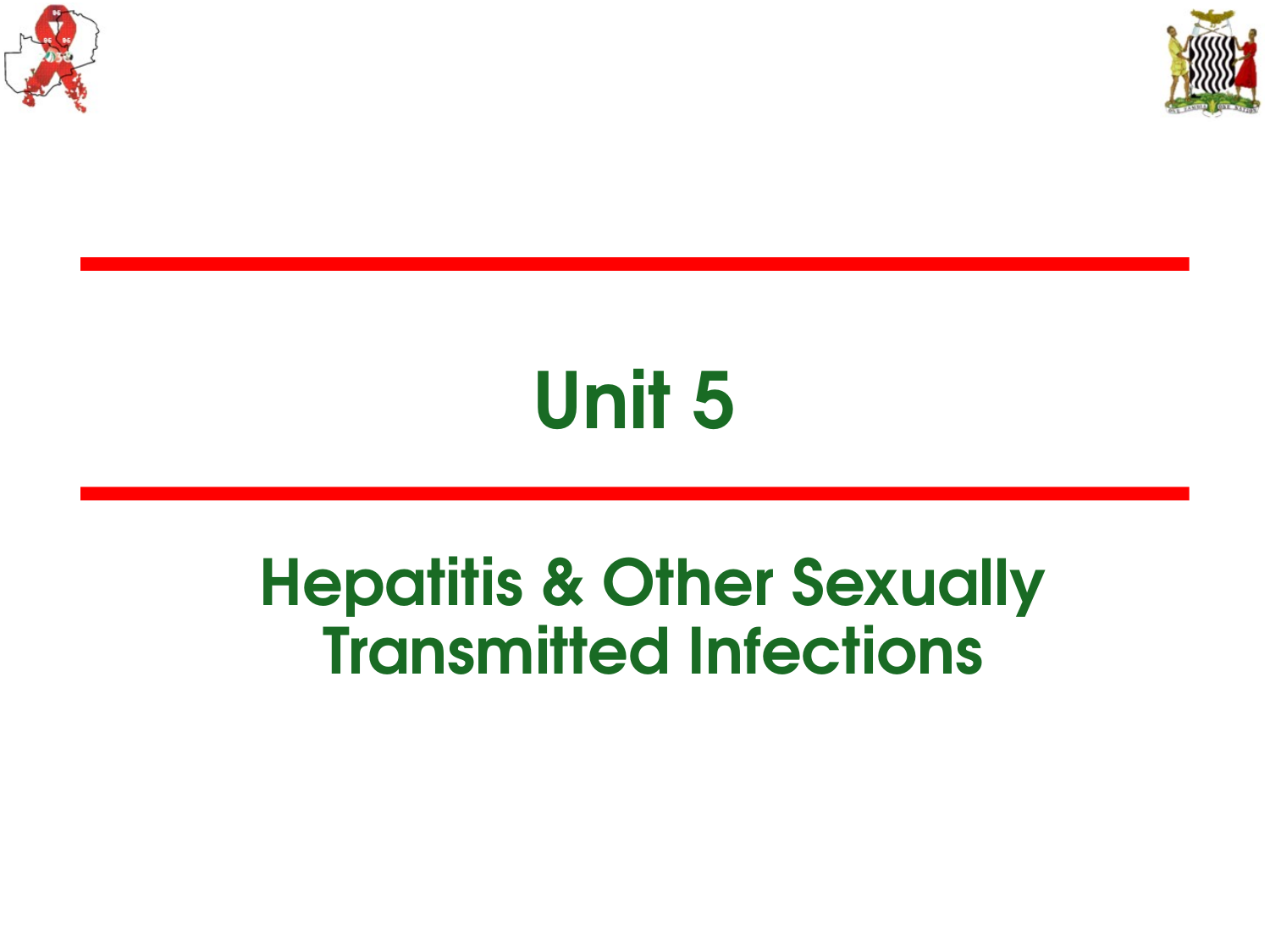

# Unit 5
Hepatitis & Other Sexually Transmitted Infections